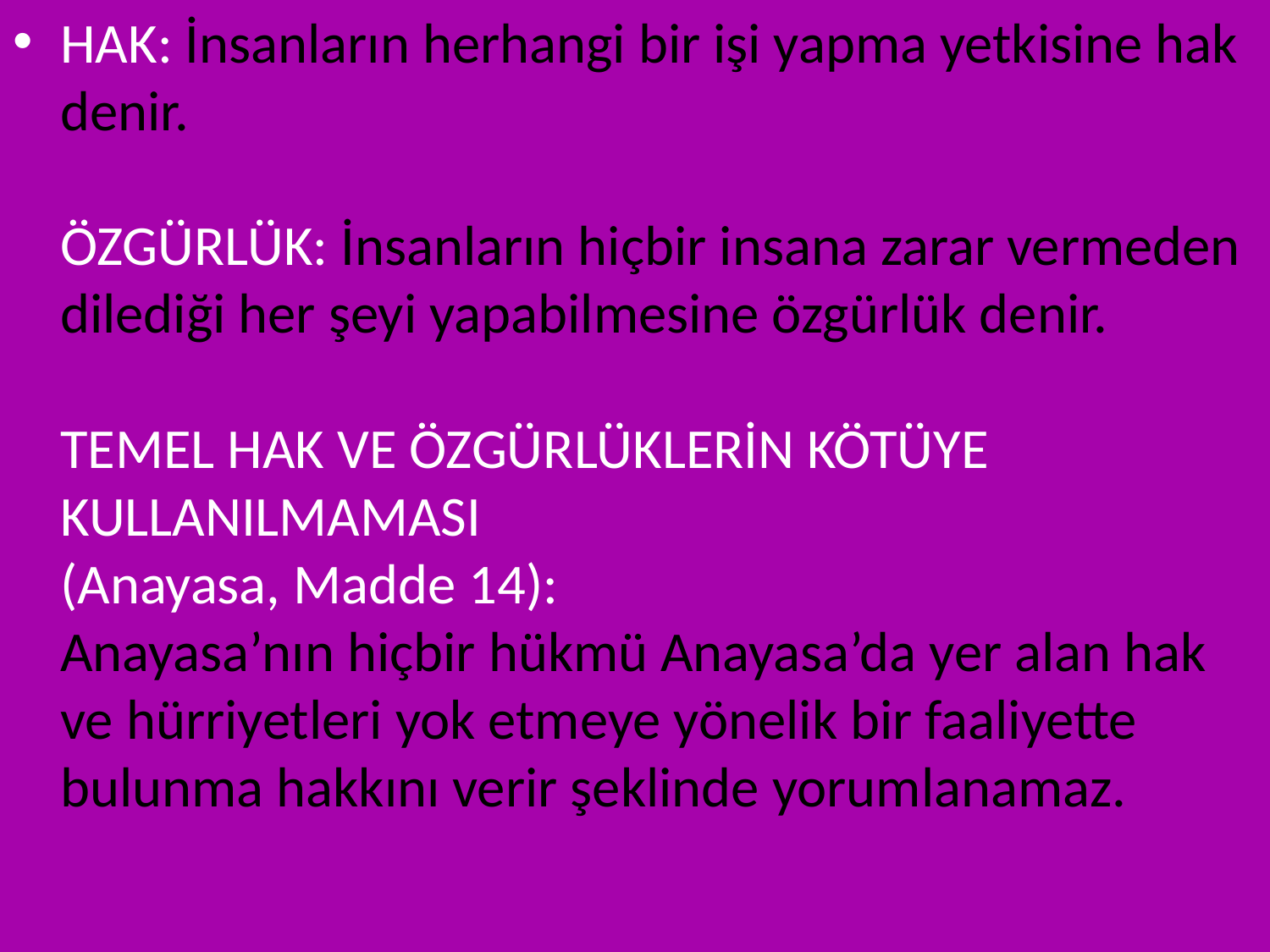

HAK: İnsanların herhangi bir işi yapma yetkisine hak denir.
ÖZGÜRLÜK: İnsanların hiçbir insana zarar vermeden dilediği her şeyi yapabilmesine özgürlük denir.
TEMEL HAK VE ÖZGÜRLÜKLERİN KÖTÜYE KULLANILMAMASI
(Anayasa, Madde 14):
Anayasa’nın hiçbir hükmü Anayasa’da yer alan hak ve hürriyetleri yok etmeye yönelik bir faaliyette bulunma hakkını verir şeklinde yorumlanamaz.